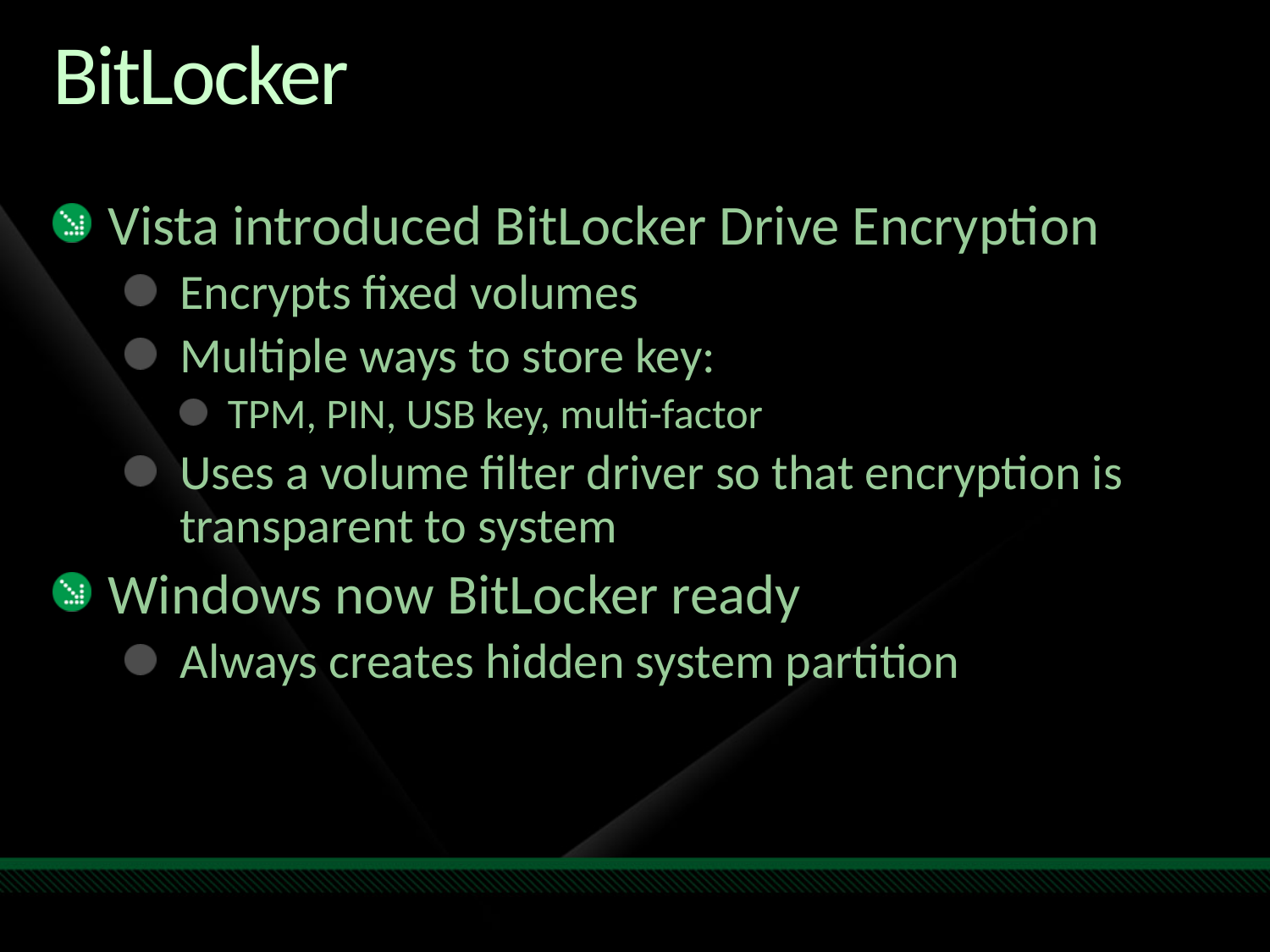

# BitLocker
Vista introduced BitLocker Drive Encryption
Encrypts fixed volumes
Multiple ways to store key:
TPM, PIN, USB key, multi-factor
Uses a volume filter driver so that encryption is transparent to system
Windows now BitLocker ready
Always creates hidden system partition